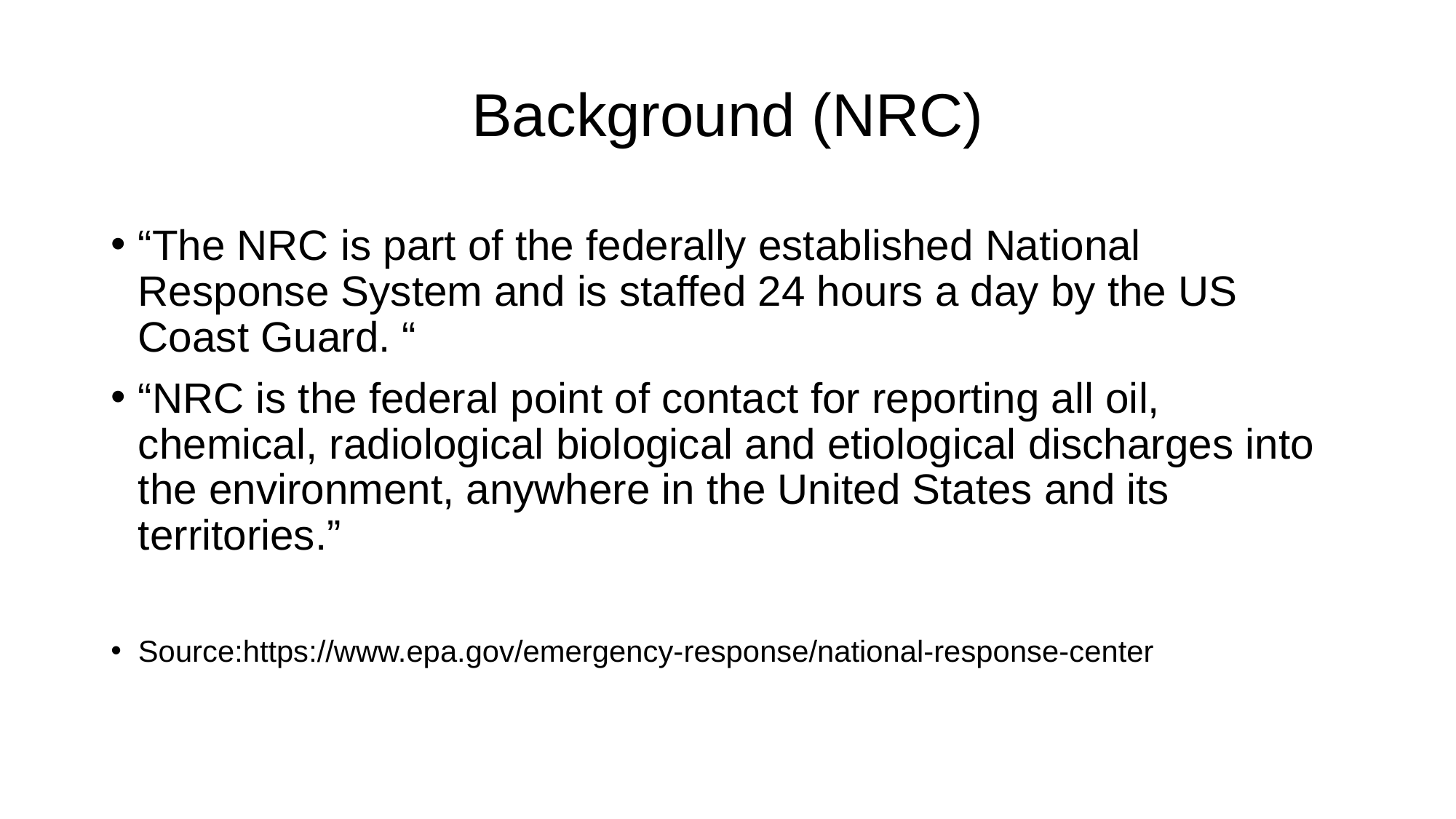

# Background (NRC)
“The NRC is part of the federally established National Response System and is staffed 24 hours a day by the US Coast Guard. “
“NRC is the federal point of contact for reporting all oil, chemical, radiological biological and etiological discharges into the environment, anywhere in the United States and its territories.”

Source:https://www.epa.gov/emergency-response/national-response-center